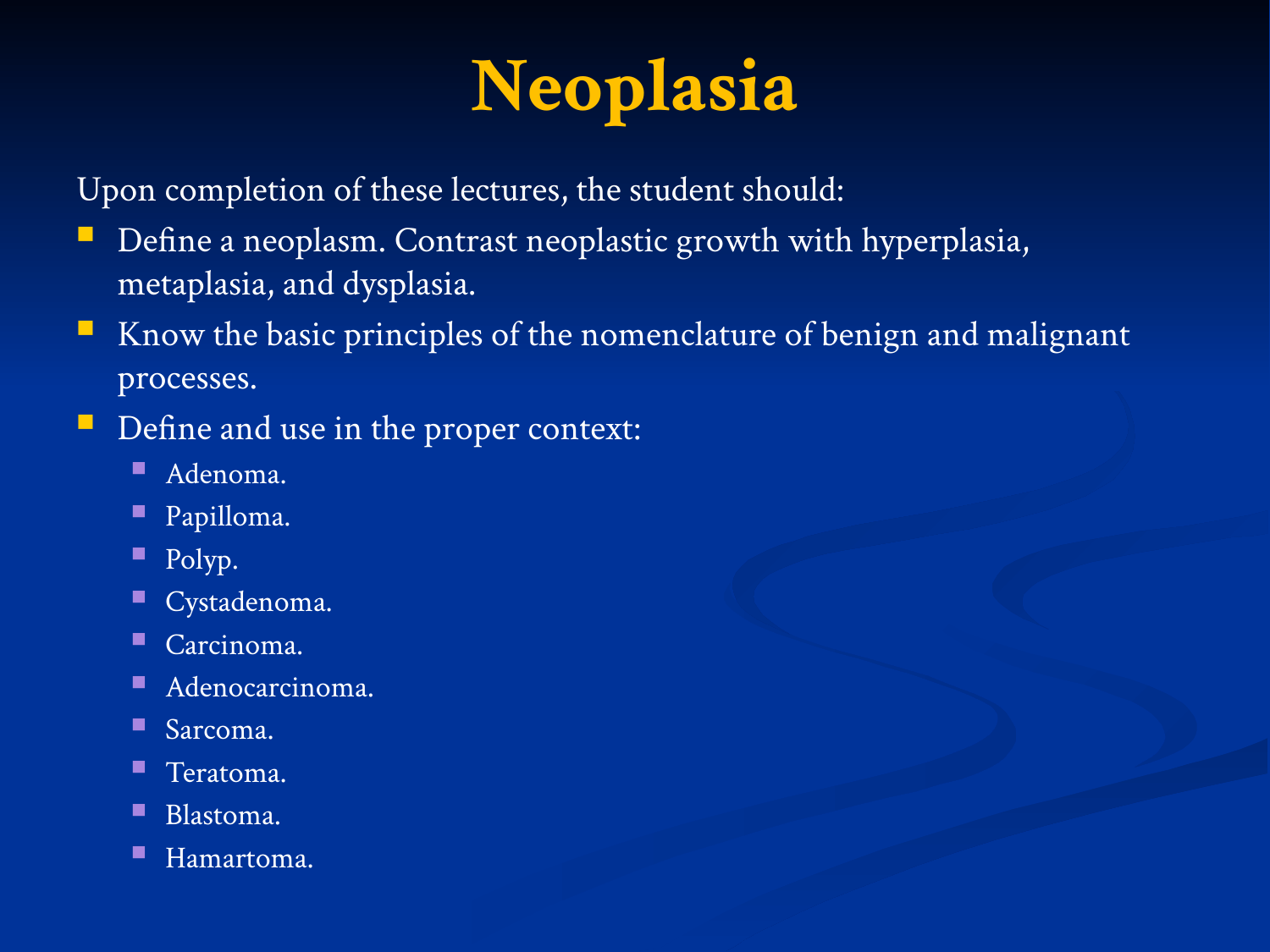

# Neoplasia
Upon completion of these lectures, the student should:
Define a neoplasm. Contrast neoplastic growth with hyperplasia, metaplasia, and dysplasia.
Know the basic principles of the nomenclature of benign and malignant processes.
Define and use in the proper context:
Adenoma.
Papilloma.
Polyp.
Cystadenoma.
Carcinoma.
Adenocarcinoma.
Sarcoma.
Teratoma.
Blastoma.
Hamartoma.